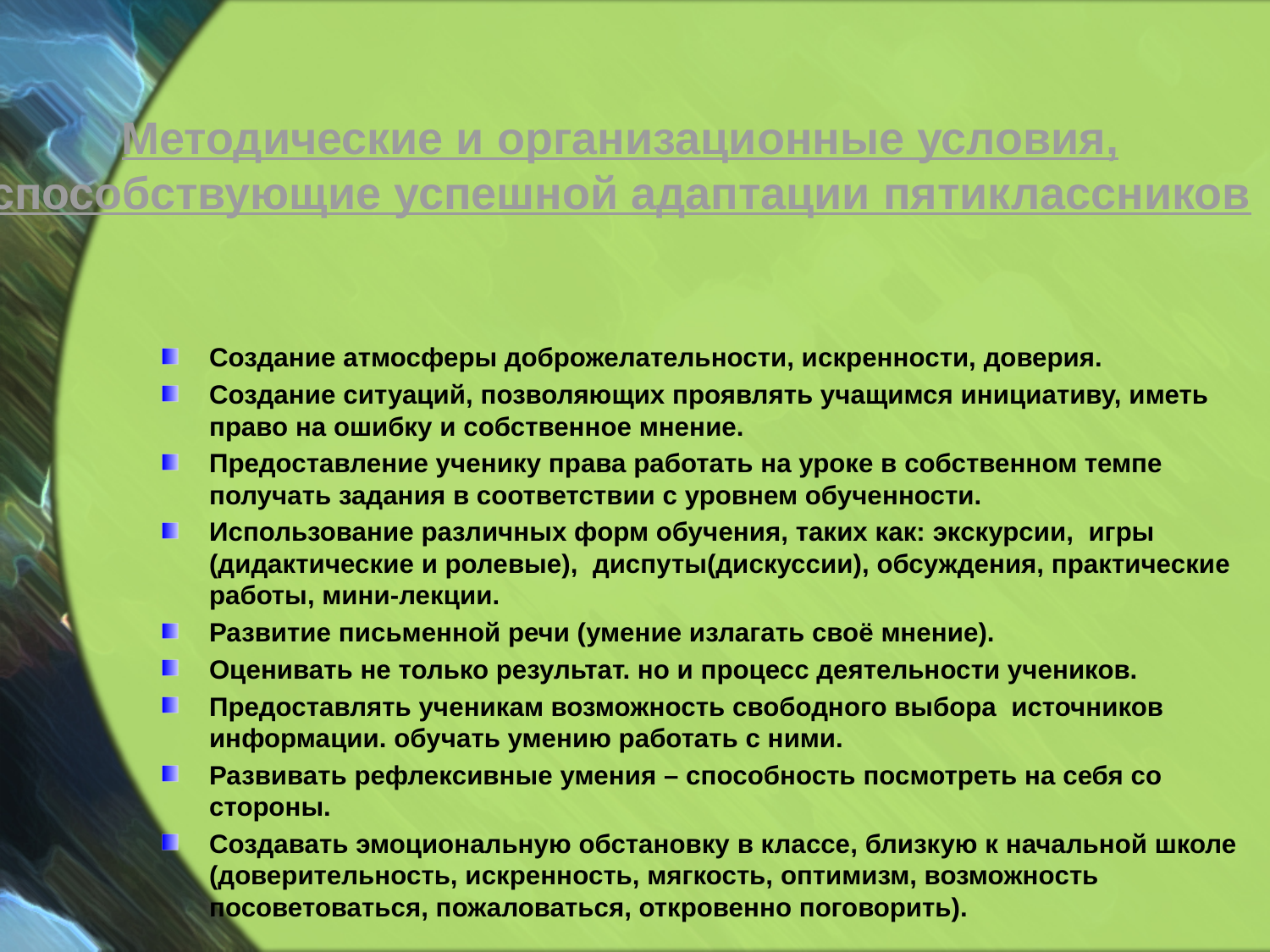

# Методические и организационные условия, способствующие успешной адаптации пятиклассников

Создание атмосферы доброжелательности, искренности, доверия.
Создание ситуаций, позволяющих проявлять учащимся инициативу, иметь право на ошибку и собственное мнение.
Предоставление ученику права работать на уроке в собственном темпе  получать задания в соответствии с уровнем обученности.
Использование различных форм обучения, таких как: экскурсии,  игры (дидактические и ролевые),  диспуты(дискуссии), обсуждения, практические работы, мини-лекции.
Развитие письменной речи (умение излагать своё мнение).
Оценивать не только результат. но и процесс деятельности учеников.
Предоставлять ученикам возможность свободного выбора  источников информации. обучать умению работать с ними.
Развивать рефлексивные умения – способность посмотреть на себя со стороны.
Создавать эмоциональную обстановку в классе, близкую к начальной школе (доверительность, искренность, мягкость, оптимизм, возможность посоветоваться, пожаловаться, откровенно поговорить).